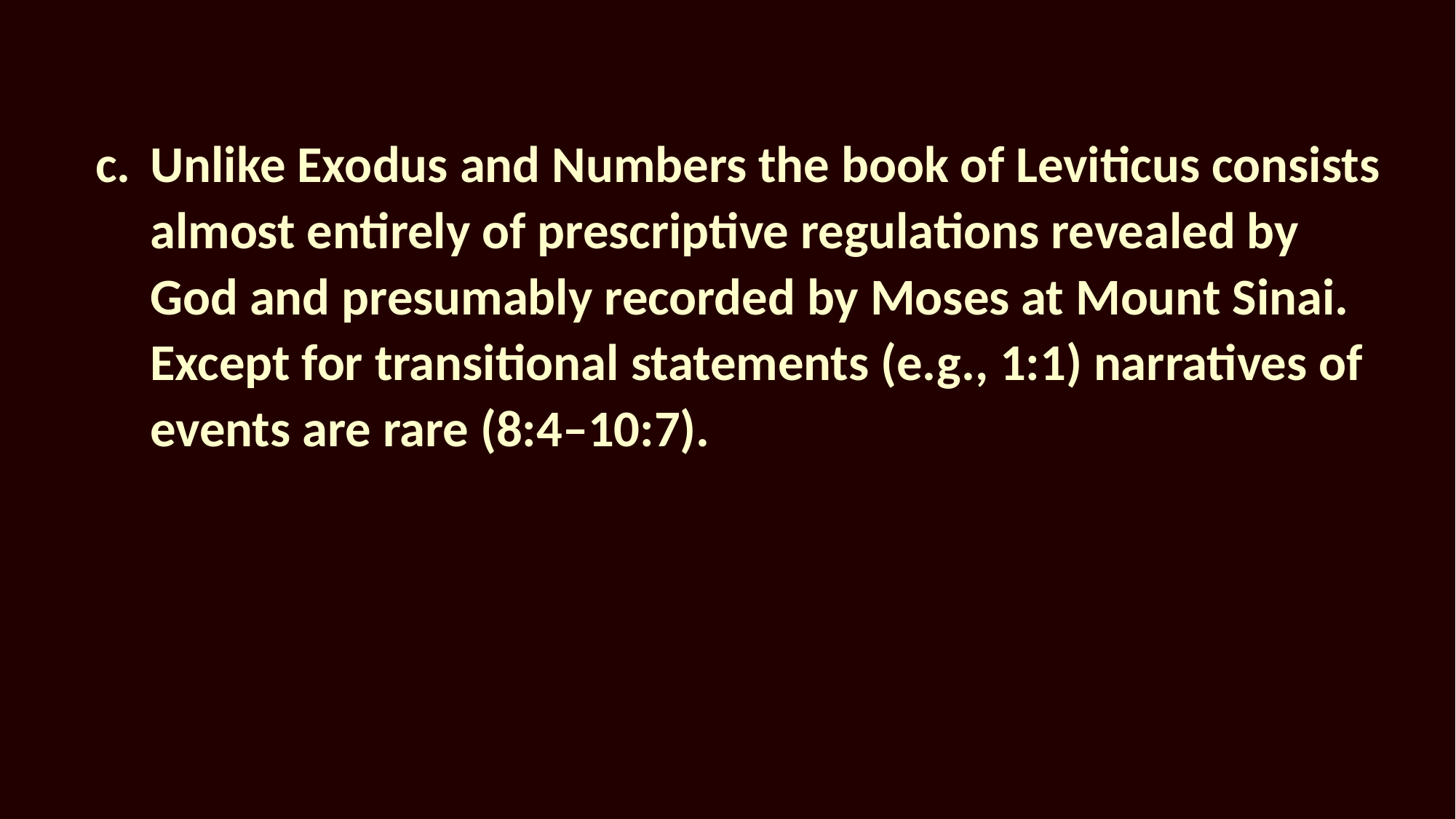

c.	Unlike Exodus and Numbers the book of Leviticus consists almost entirely of prescriptive regulations revealed by God and presumably recorded by Moses at Mount Sinai. Except for transitional statements (e.g., 1:1) narratives of events are rare (8:4–10:7).